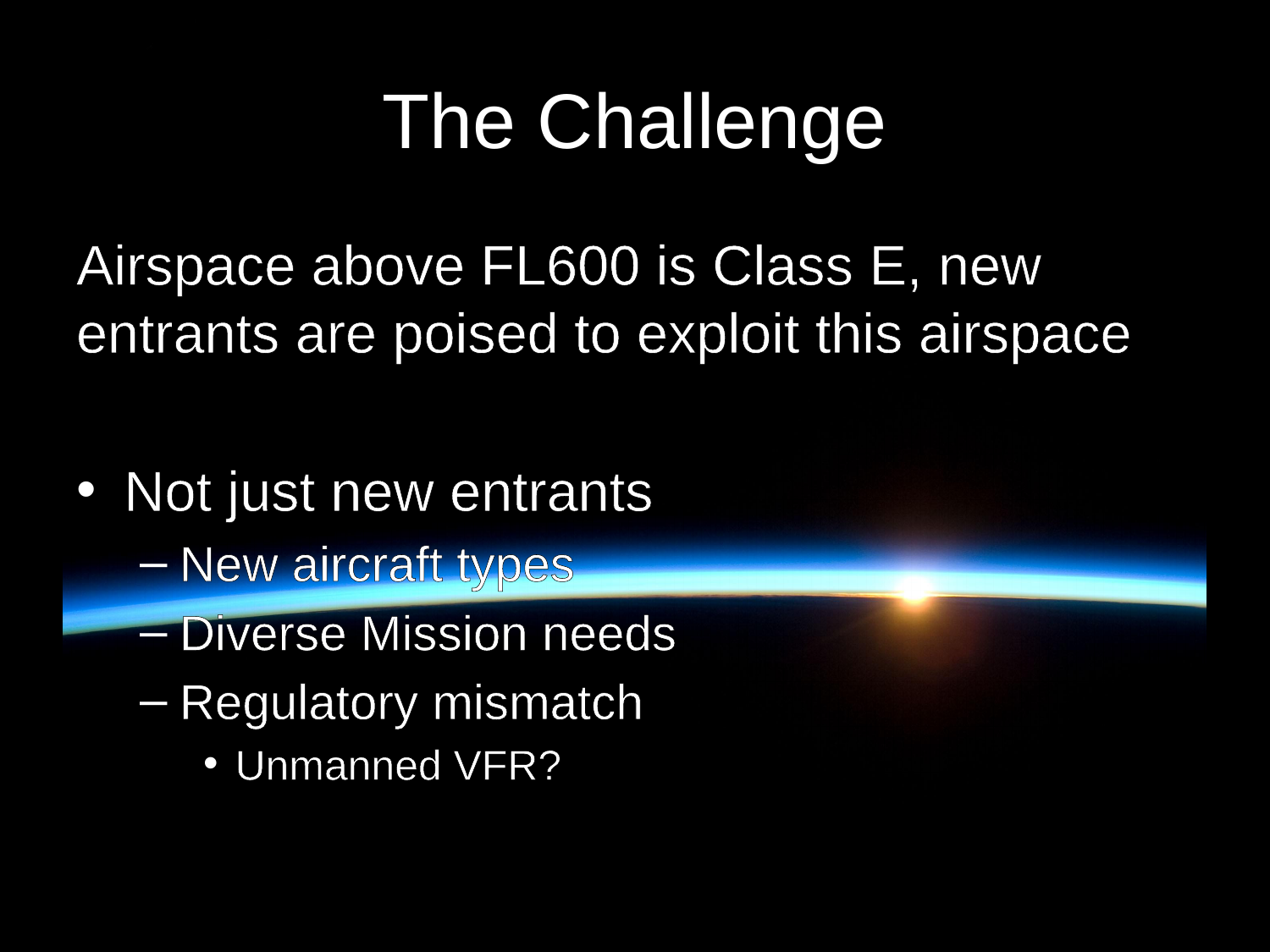

# The Challenge
Airspace above FL600 is Class E, new entrants are poised to exploit this airspace

Not just new entrants
New aircraft types
Diverse Mission needs
Regulatory mismatch
Unmanned VFR?